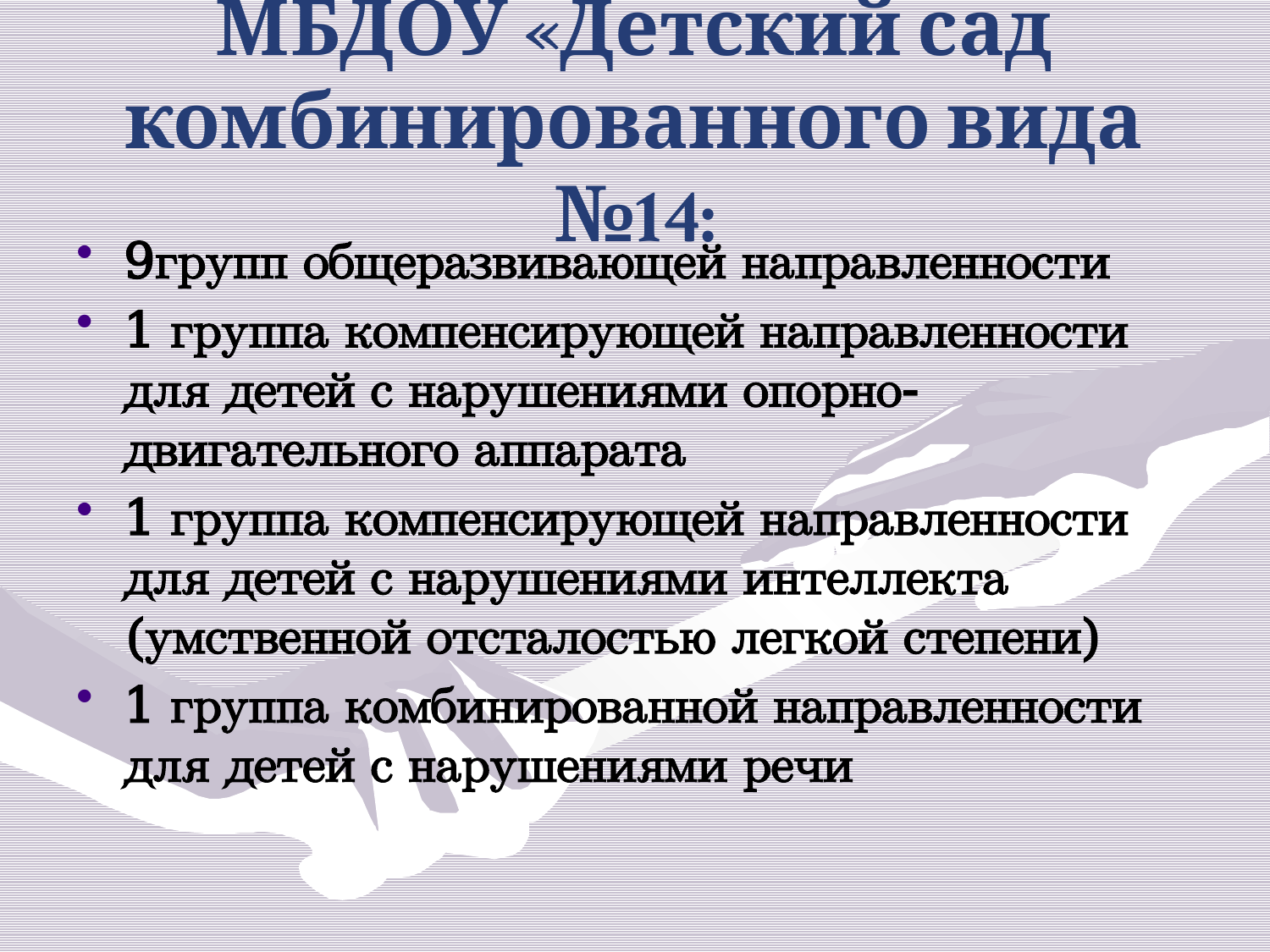

# МБДОУ «Детский сад комбинированного вида №14:
9групп общеразвивающей направленности
1 группа компенсирующей направленности для детей с нарушениями опорно-двигательного аппарата
1 группа компенсирующей направленности для детей с нарушениями интеллекта (умственной отсталостью легкой степени)
1 группа комбинированной направленности для детей с нарушениями речи